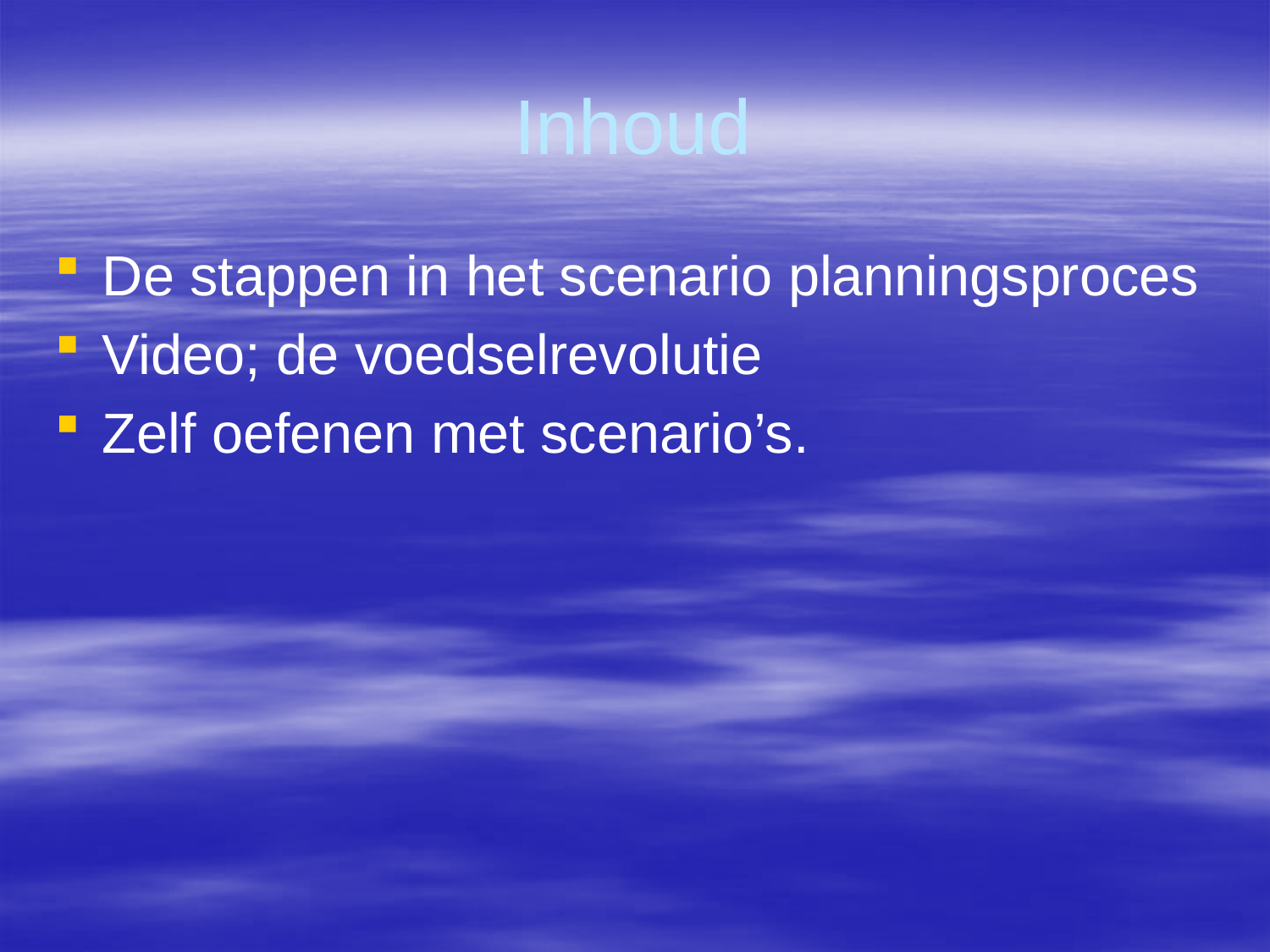

# Inhoud
De stappen in het scenario planningsproces
Video; de voedselrevolutie
Zelf oefenen met scenario’s.